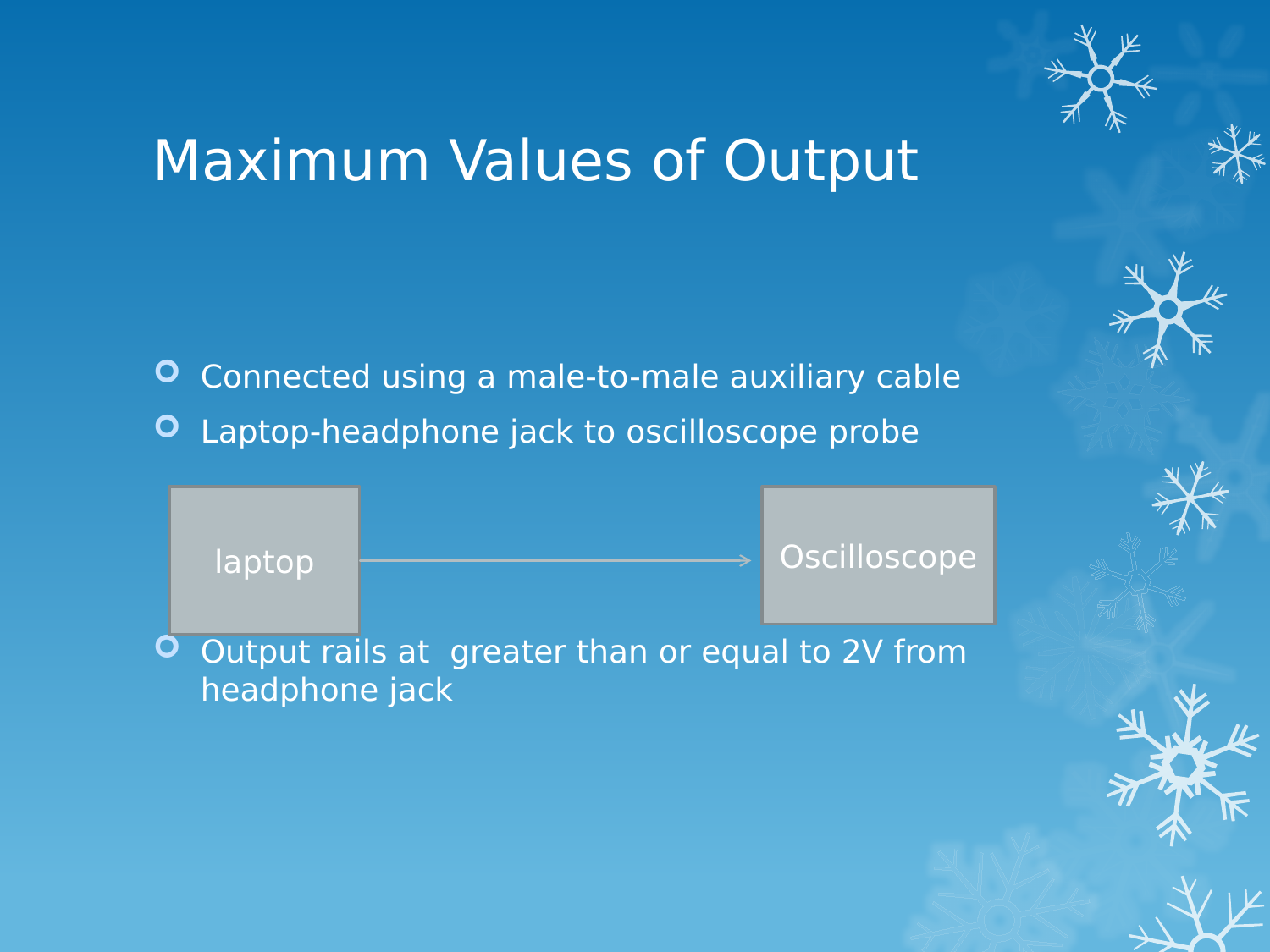

# Maximum Values of Output
Connected using a male-to-male auxiliary cable
Laptop-headphone jack to oscilloscope probe

Output rails at  greater than or equal to 2V from headphone jack
laptop
Oscilloscope